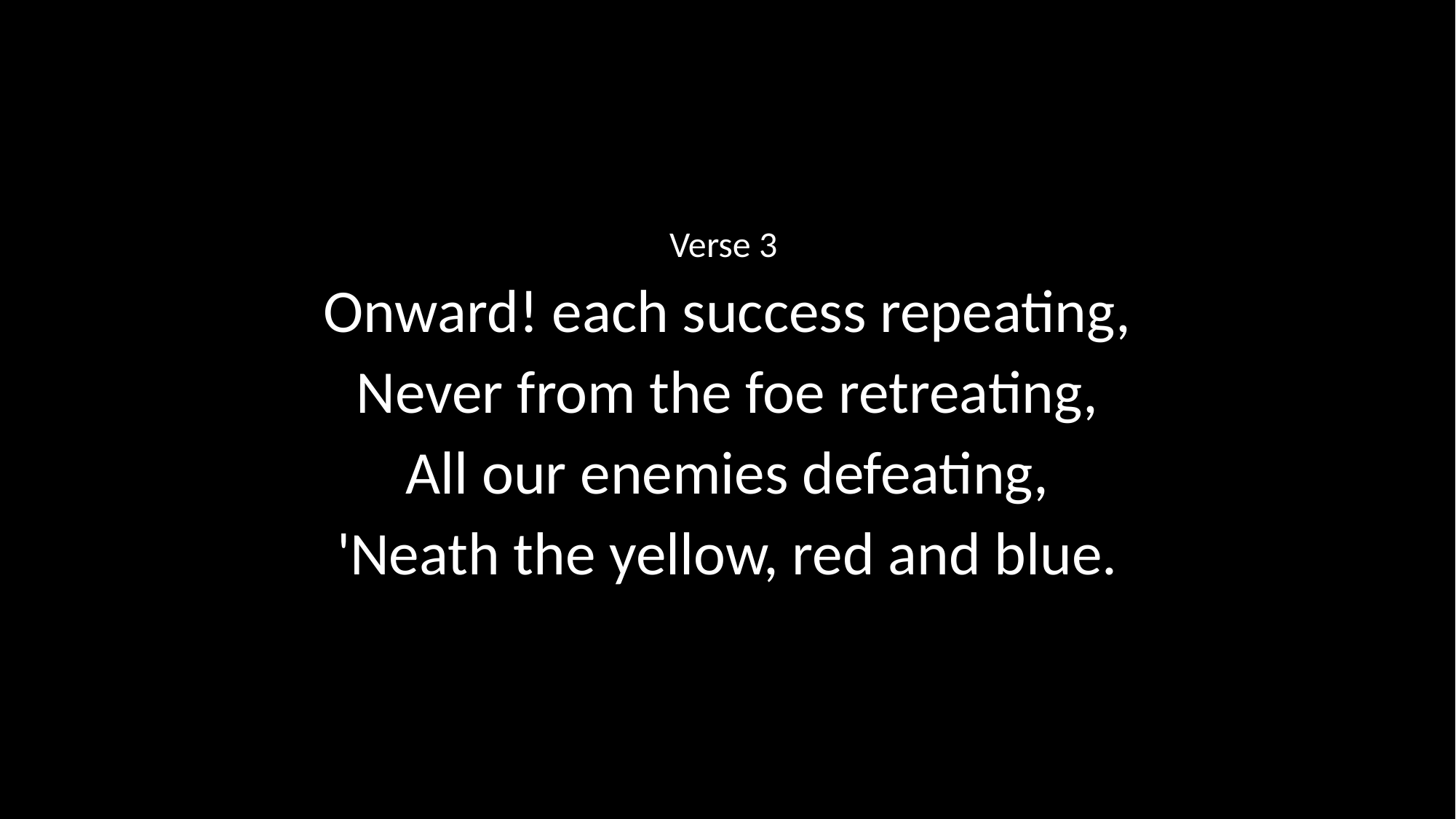

Verse 3
Onward! each success repeating,
Never from the foe retreating,
All our enemies defeating,
'Neath the yellow, red and blue.